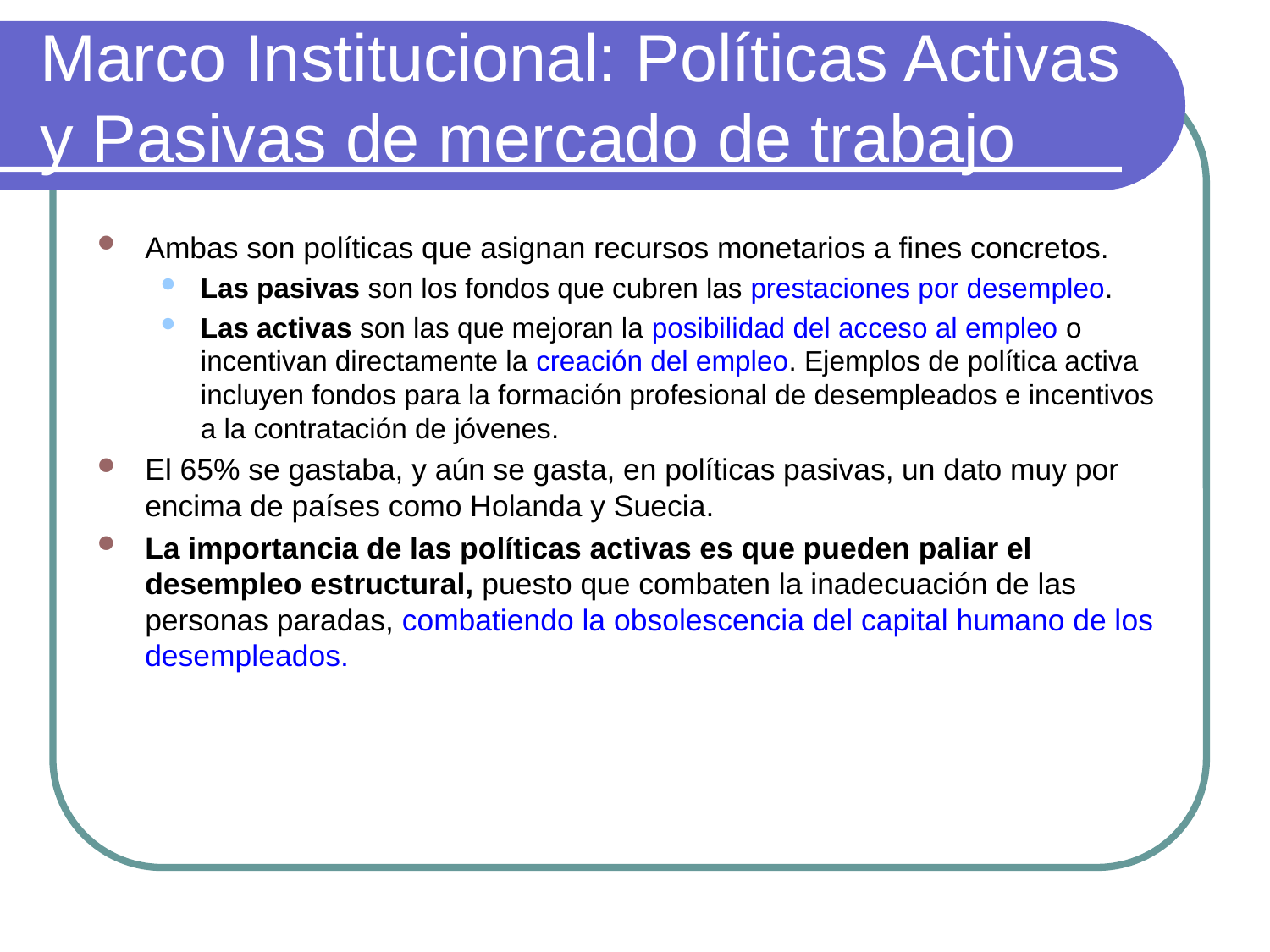

# Marco Institucional: Políticas Activas y Pasivas de mercado de trabajo
Ambas son políticas que asignan recursos monetarios a fines concretos.
Las pasivas son los fondos que cubren las prestaciones por desempleo.
Las activas son las que mejoran la posibilidad del acceso al empleo o incentivan directamente la creación del empleo. Ejemplos de política activa incluyen fondos para la formación profesional de desempleados e incentivos a la contratación de jóvenes.
El 65% se gastaba, y aún se gasta, en políticas pasivas, un dato muy por encima de países como Holanda y Suecia.
La importancia de las políticas activas es que pueden paliar el desempleo estructural, puesto que combaten la inadecuación de las personas paradas, combatiendo la obsolescencia del capital humano de los desempleados.